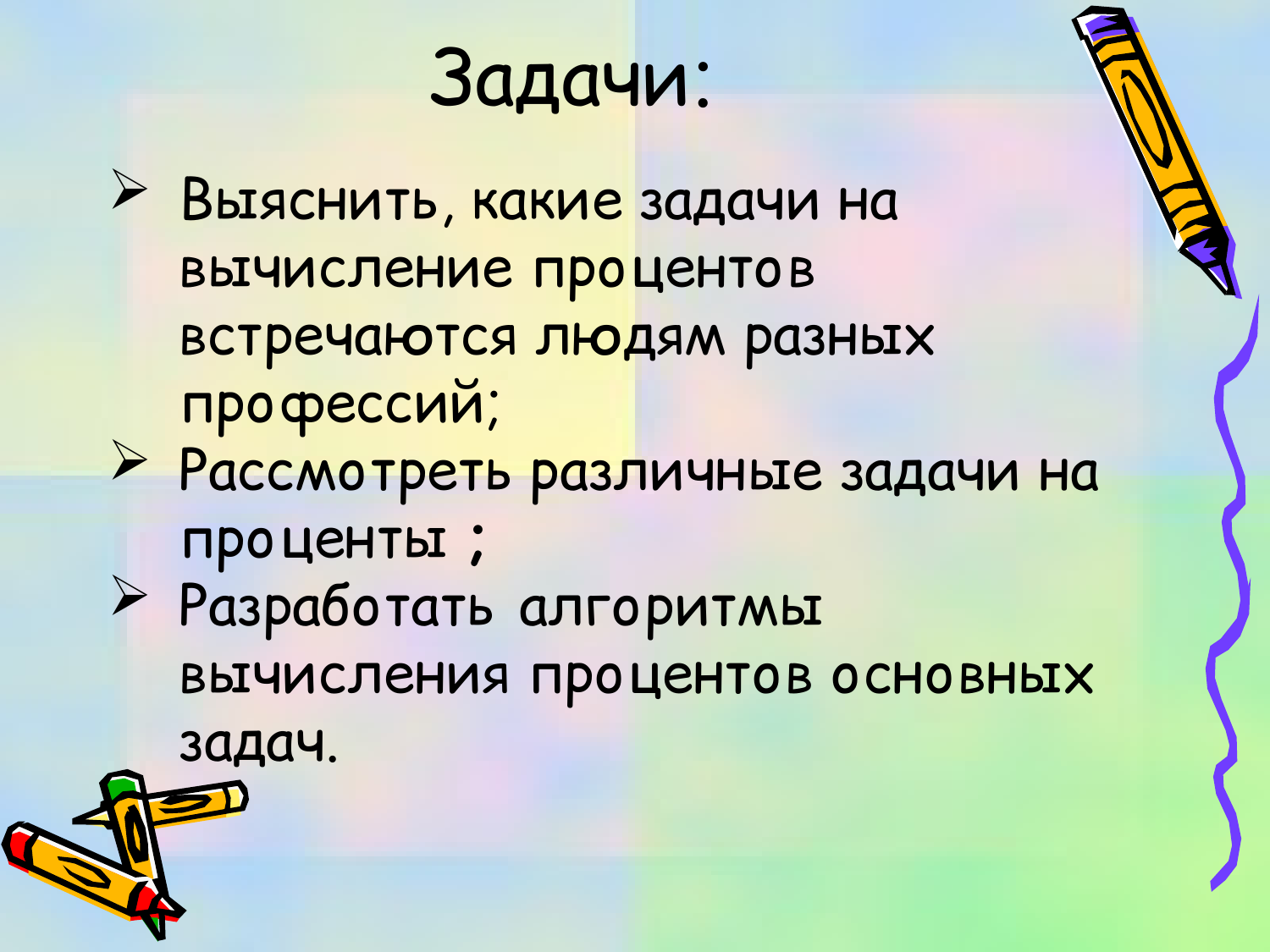

# Задачи:
Выяснить, какие задачи на вычисление процентов встречаются людям разных профессий;
Рассмотреть различные задачи на проценты ;
Разработать алгоритмы вычисления процентов основных задач.